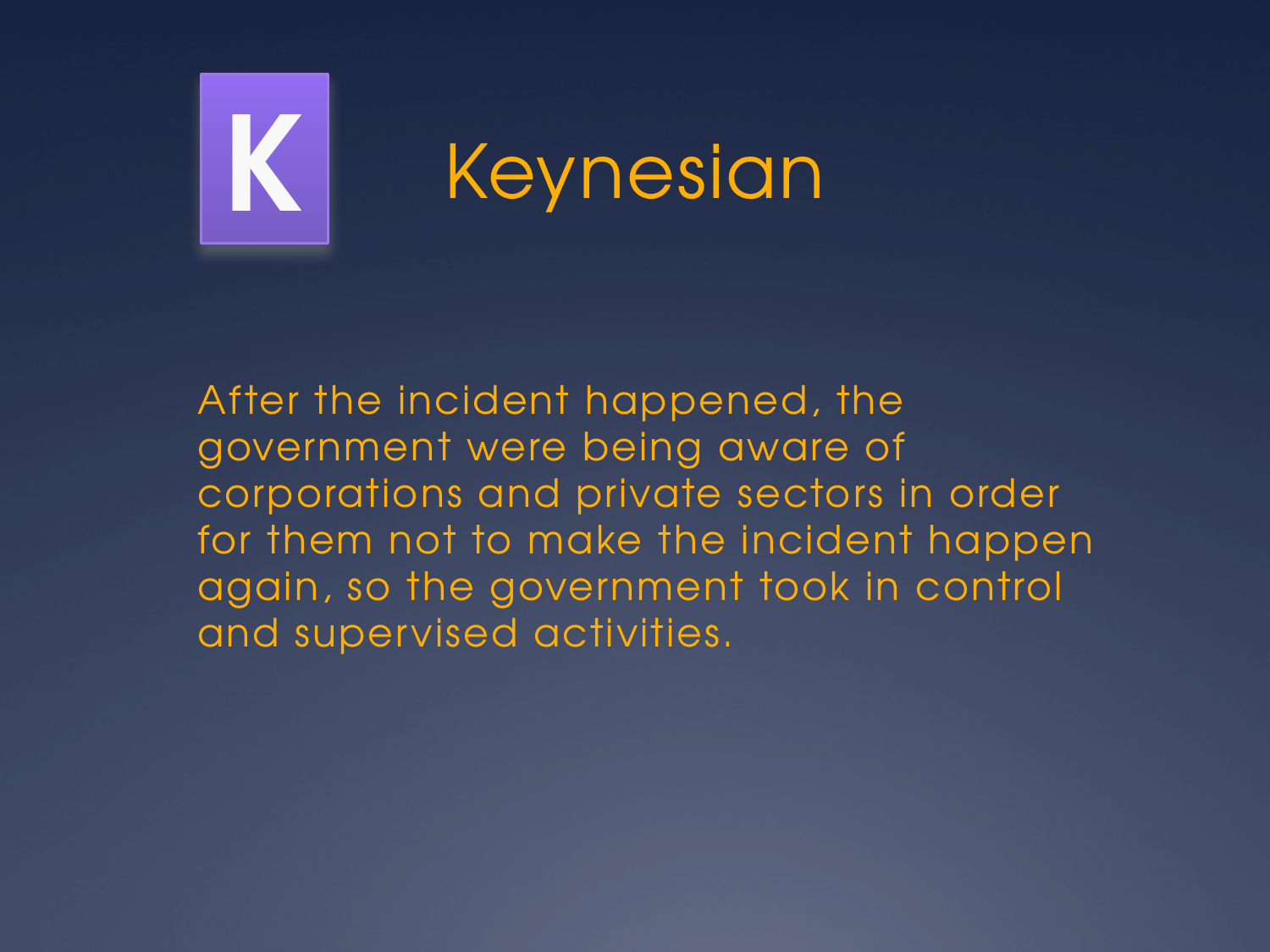

K
# Keynesian

	After the incident happened, the government were being aware of corporations and private sectors in order for them not to make the incident happen again, so the government took in control and supervised activities.